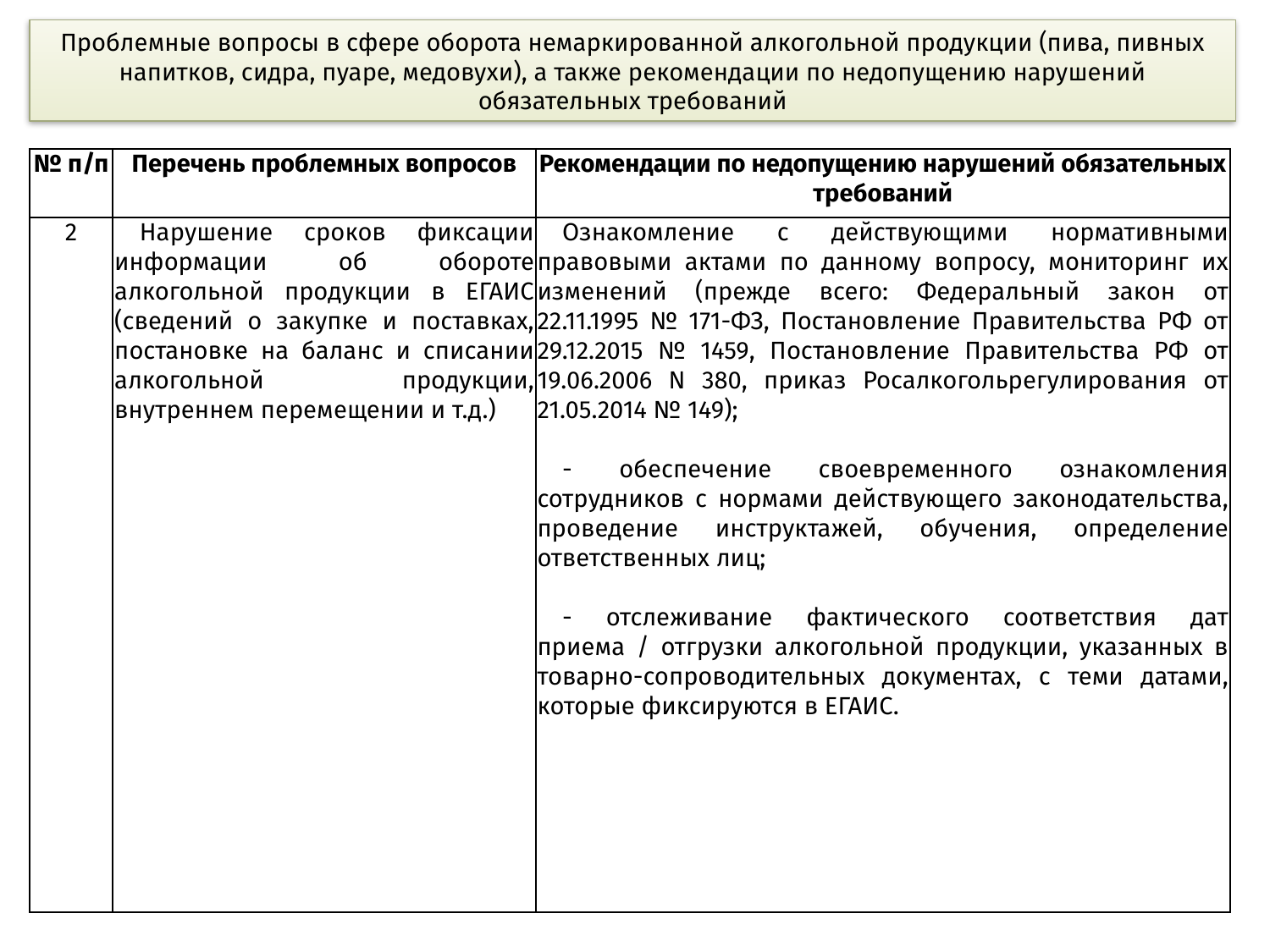

Проблемные вопросы в сфере оборота немаркированной алкогольной продукции (пива, пивных напитков, сидра, пуаре, медовухи), а также рекомендации по недопущению нарушений обязательных требований
| № п/п | Перечень проблемных вопросов | Рекомендации по недопущению нарушений обязательных требований |
| --- | --- | --- |
| 2 | Нарушение сроков фиксации информации об обороте алкогольной продукции в ЕГАИС (сведений о закупке и поставках, постановке на баланс и списании алкогольной продукции, внутреннем перемещении и т.д.) | Ознакомление с действующими нормативными правовыми актами по данному вопросу, мониторинг их изменений (прежде всего: Федеральный закон от 22.11.1995 № 171-ФЗ, Постановление Правительства РФ от 29.12.2015 № 1459, Постановление Правительства РФ от 19.06.2006 N 380, приказ Росалкогольрегулирования от 21.05.2014 № 149);   - обеспечение своевременного ознакомления сотрудников с нормами действующего законодательства, проведение инструктажей, обучения, определение ответственных лиц;   - отслеживание фактического соответствия дат приема / отгрузки алкогольной продукции, указанных в товарно-сопроводительных документах, с теми датами, которые фиксируются в ЕГАИС. |